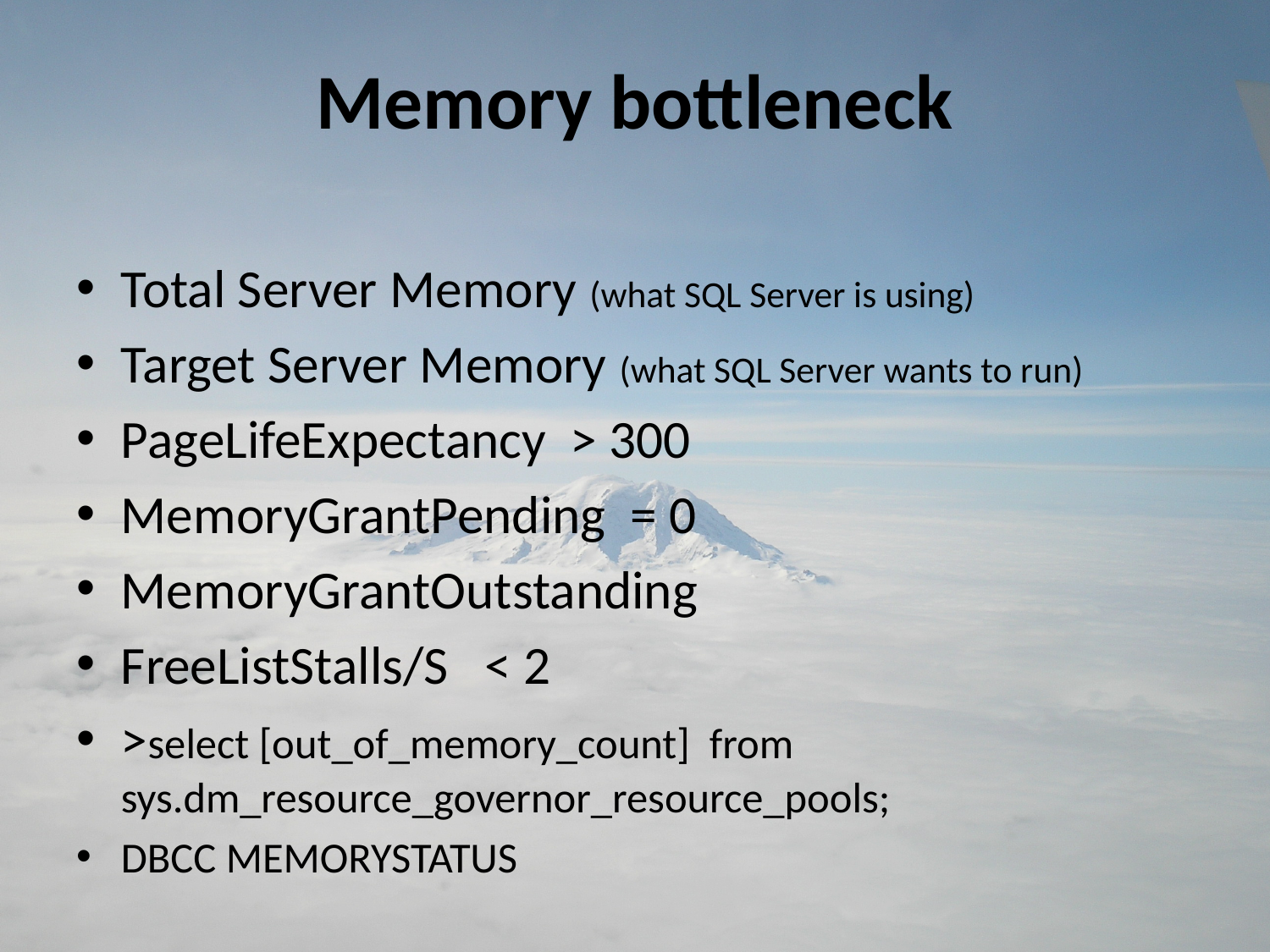

# Memory bottleneck

Total Server Memory (what SQL Server is using)
Target Server Memory (what SQL Server wants to run)
PageLifeExpectancy  > 300
MemoryGrantPending  = 0
MemoryGrantOutstanding
FreeListStalls/S   < 2
>select [out_of_memory_count]  from sys.dm_resource_governor_resource_pools;
DBCC MEMORYSTATUS